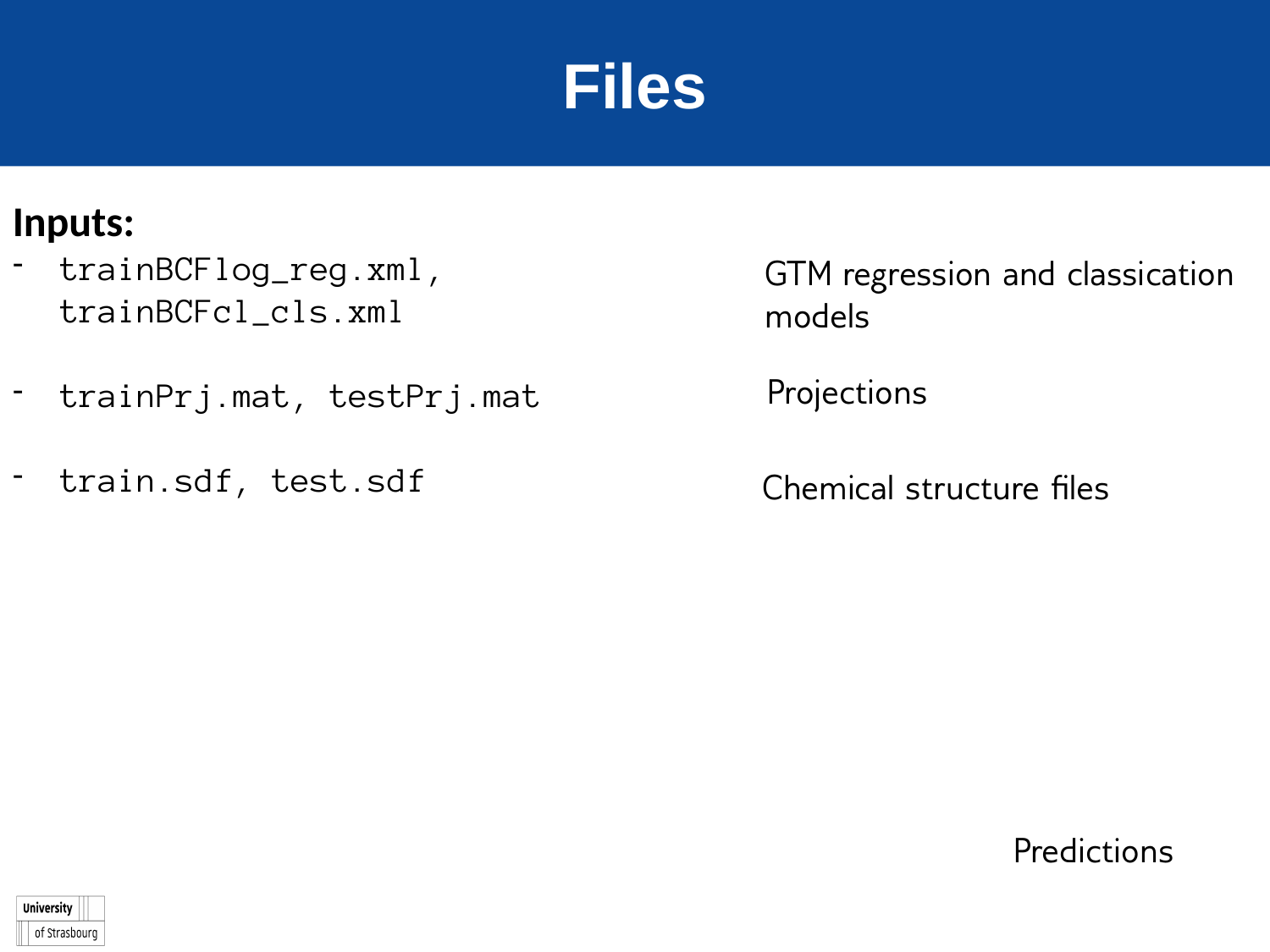

# Files
Inputs:
trainBCFlog_reg.xml, trainBCFcl_cls.xml

trainPrj.mat, testPrj.mat

train.sdf, test.sdf
GTM regression and classication models
Projections
Chemical structure files
Predictions